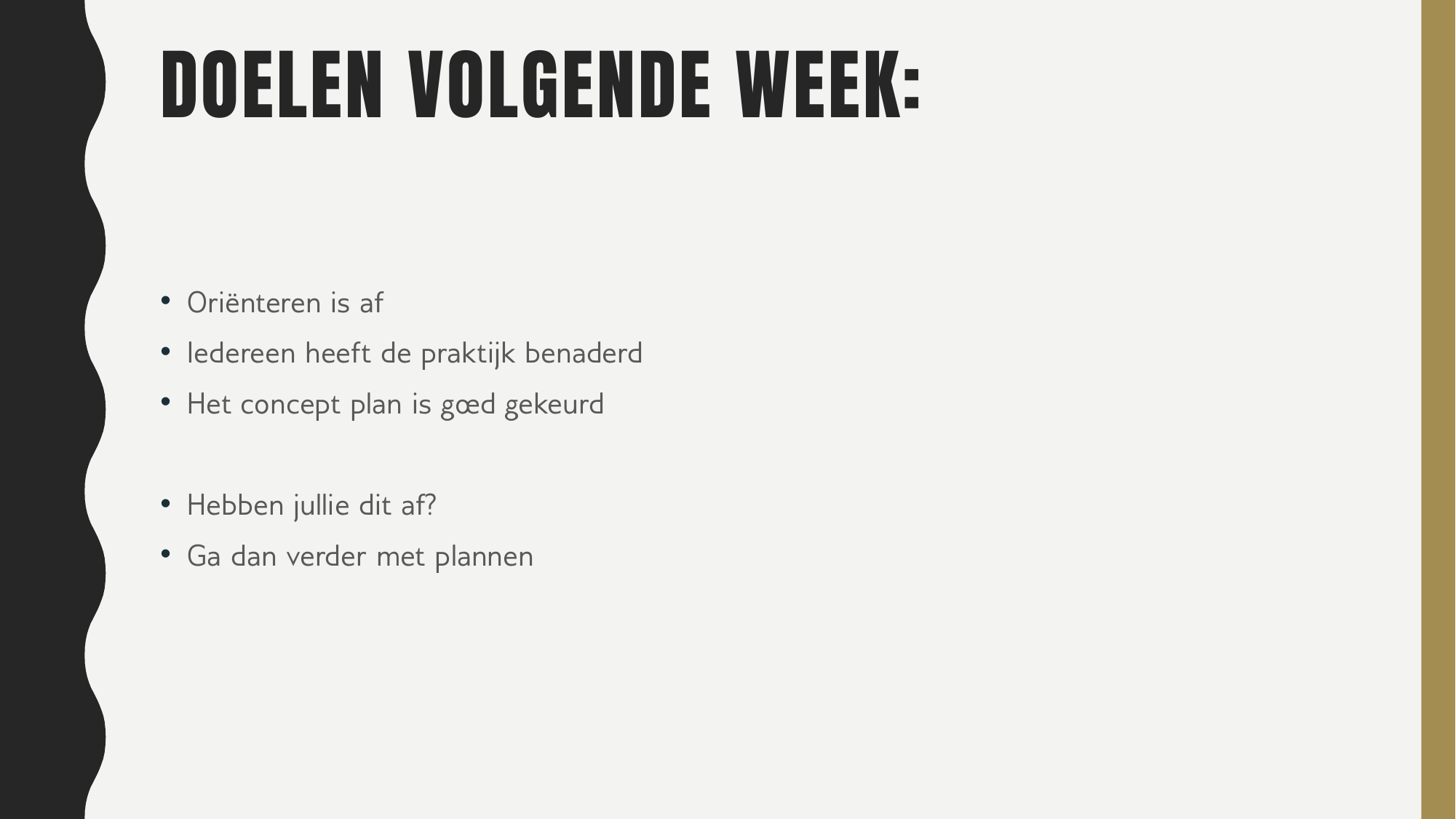

# Doelen volgende week:
Oriënteren is af
Iedereen heeft de praktijk benaderd
Het concept plan is goed gekeurd

Hebben jullie dit af?
Ga dan verder met plannen